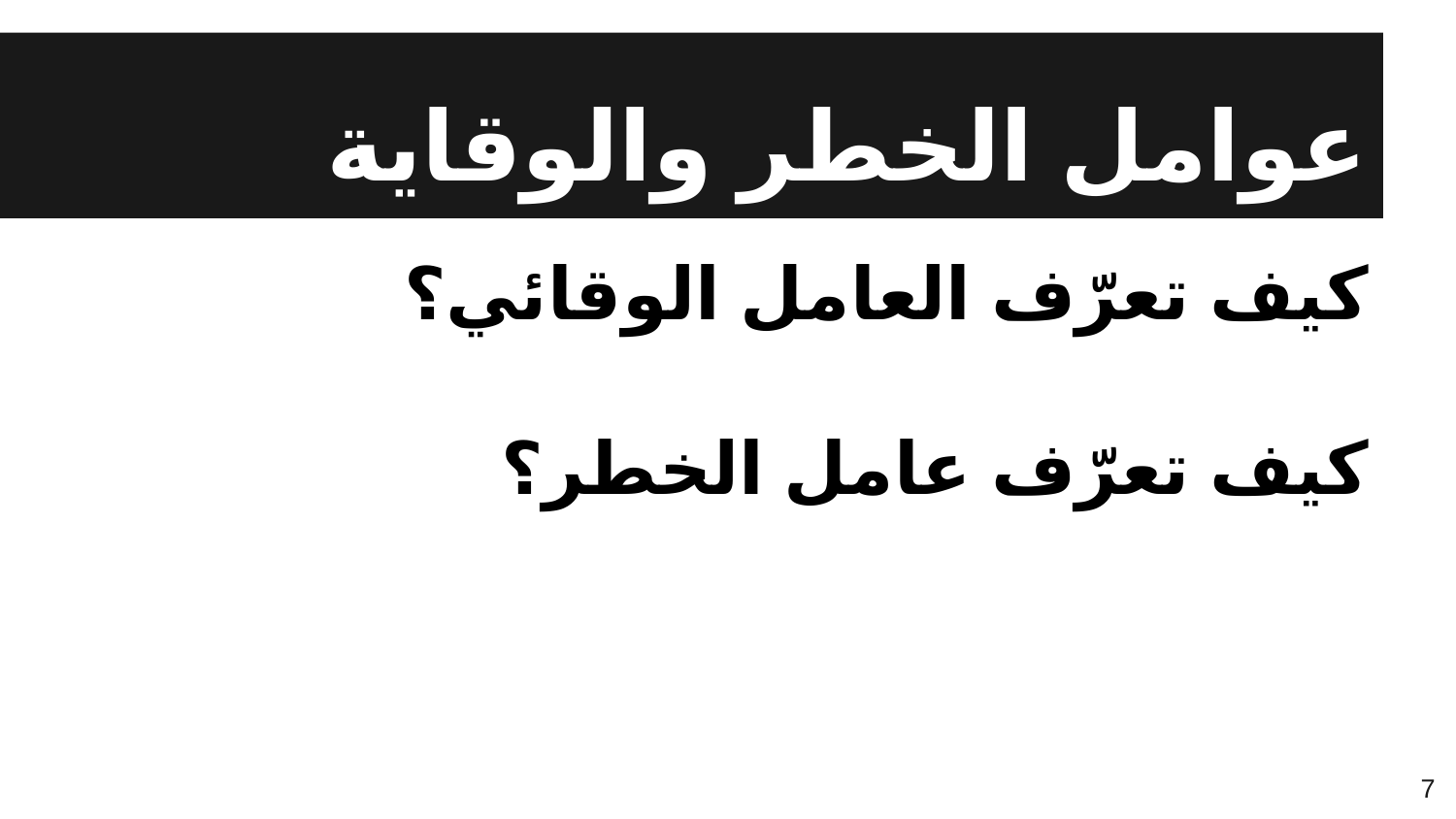

# عوامل الخطر والوقاية
كيف تعرّف العامل الوقائي؟

كيف تعرّف عامل الخطر؟
7